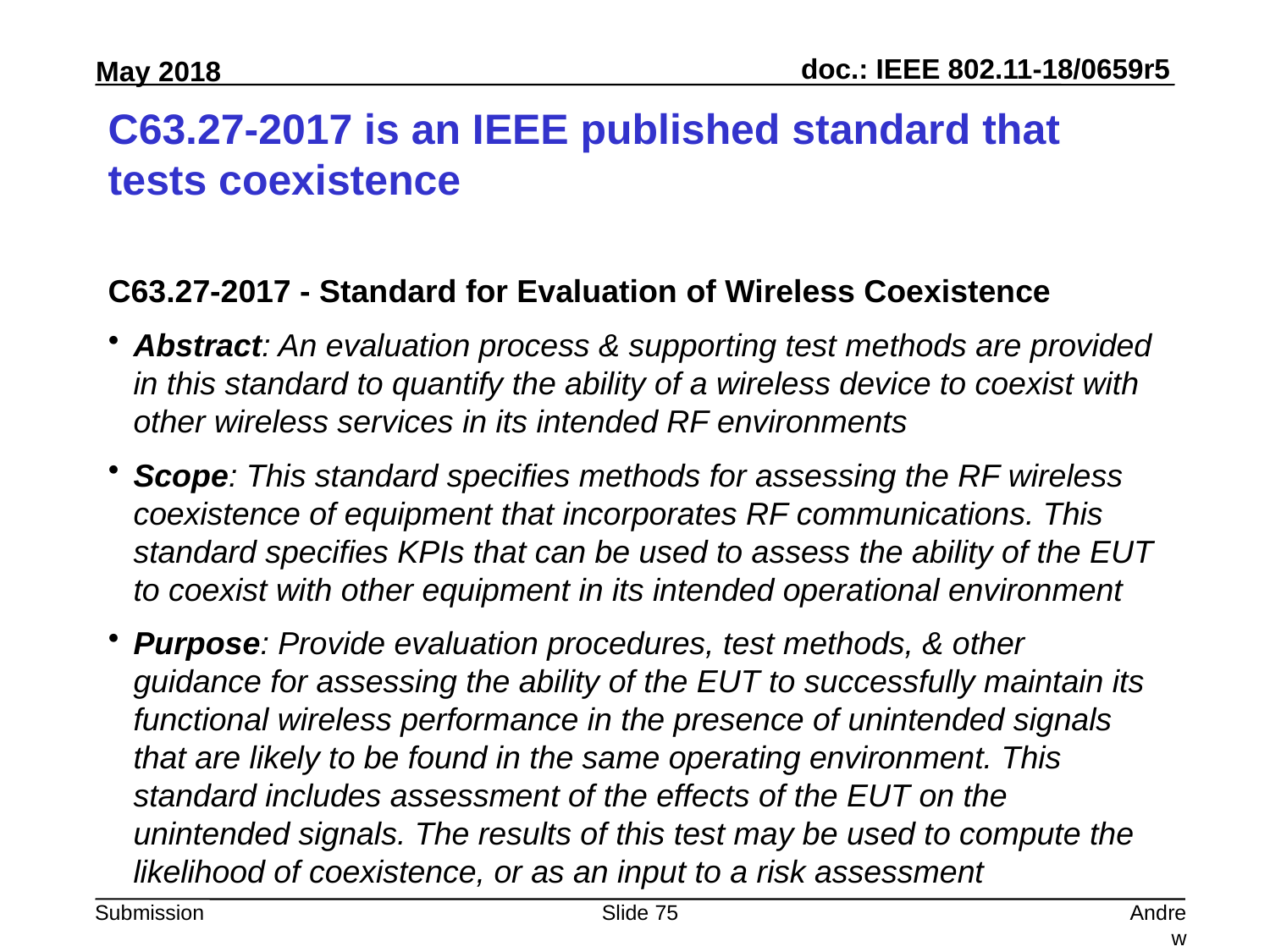

# C63.27-2017 is an IEEE published standard that tests coexistence
C63.27-2017 - Standard for Evaluation of Wireless Coexistence
Abstract: An evaluation process & supporting test methods are provided in this standard to quantify the ability of a wireless device to coexist with other wireless services in its intended RF environments
Scope: This standard specifies methods for assessing the RF wireless coexistence of equipment that incorporates RF communications. This standard specifies KPIs that can be used to assess the ability of the EUT to coexist with other equipment in its intended operational environment
Purpose: Provide evaluation procedures, test methods, & other guidance for assessing the ability of the EUT to successfully maintain its functional wireless performance in the presence of unintended signals that are likely to be found in the same operating environment. This standard includes assessment of the effects of the EUT on the unintended signals. The results of this test may be used to compute the likelihood of coexistence, or as an input to a risk assessment

Slide 75
Andrew Myles, Cisco